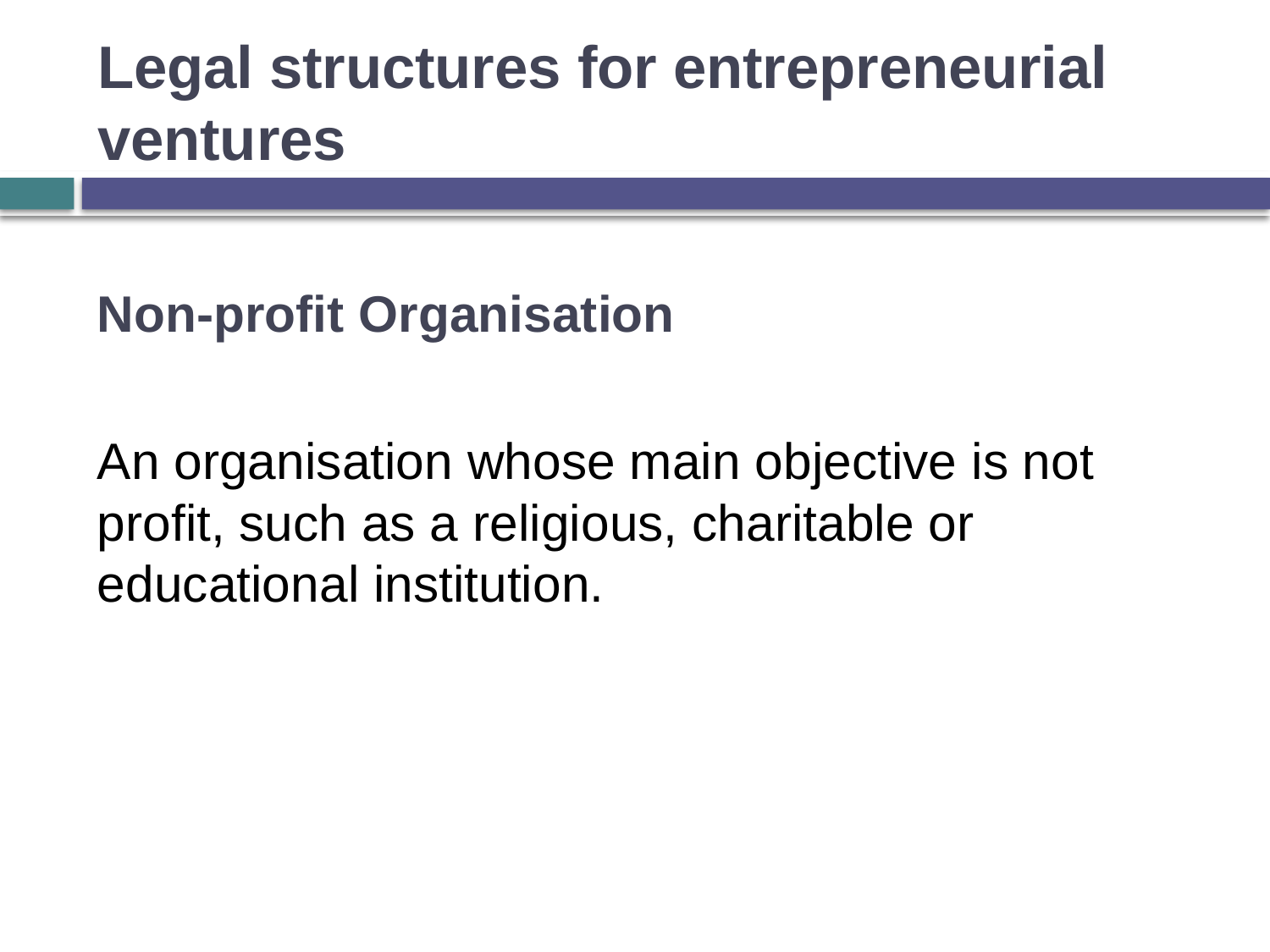

# Legal structures for entrepreneurial ventures
Non-profit Organisation

An organisation whose main objective is not profit, such as a religious, charitable or educational institution.